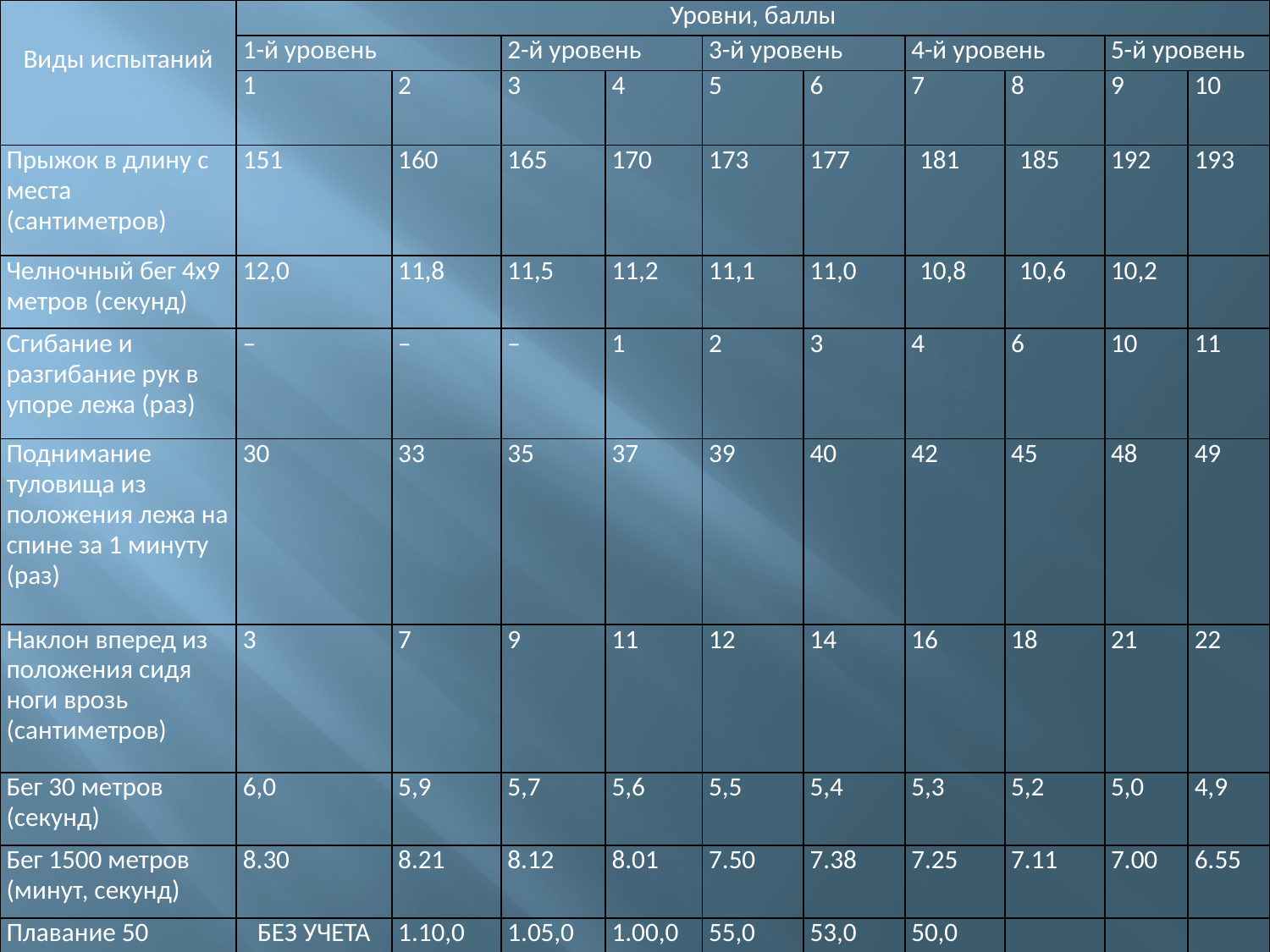

| Виды испытаний | Уровни, баллы |  |  |  |  |  |  |  |  |  |
| --- | --- | --- | --- | --- | --- | --- | --- | --- | --- | --- |
|  | 1-й уровень |  | 2-й уровень |  | 3-й уровень |  | 4-й уровень |  | 5-й уровень |  |
|  | 1 | 2 | 3 | 4 | 5 | 6 | 7 | 8 | 9 | 10 |
| Прыжок в длину с места (сантиметров) | 151 | 160 | 165 | 170 | 173 | 177 | 181 | 185 | 192 | 193 |
| Челночный бег 4х9 метров (секунд) | 12,0 | 11,8 | 11,5 | 11,2 | 11,1 | 11,0 | 10,8 | 10,6 | 10,2 |  |
| Сгибание и разгибание рук в упоре лежа (раз) | – | – | – | 1 | 2 | 3 | 4 | 6 | 10 | 11 |
| Поднимание туловища из положения лежа на спине за 1 минуту (раз) | 30 | 33 | 35 | 37 | 39 | 40 | 42 | 45 | 48 | 49 |
| Наклон вперед из положения сидя ноги врозь (сантиметров) | 3 | 7 | 9 | 11 | 12 | 14 | 16 | 18 | 21 | 22 |
| Бег 30 метров (секунд) | 6,0 | 5,9 | 5,7 | 5,6 | 5,5 | 5,4 | 5,3 | 5,2 | 5,0 | 4,9 |
| Бег 1500 метров (минут, секунд) | 8.30 | 8.21 | 8.12 | 8.01 | 7.50 | 7.38 | 7.25 | 7.11 | 7.00 | 6.55 |
| Плавание 50 метров | БЕЗ УЧЕТА ВРЕМЕНИ | 1.10,0 | 1.05,0 | 1.00,0 | 55,0 | 53,0 | 50,0 |  |  |  |